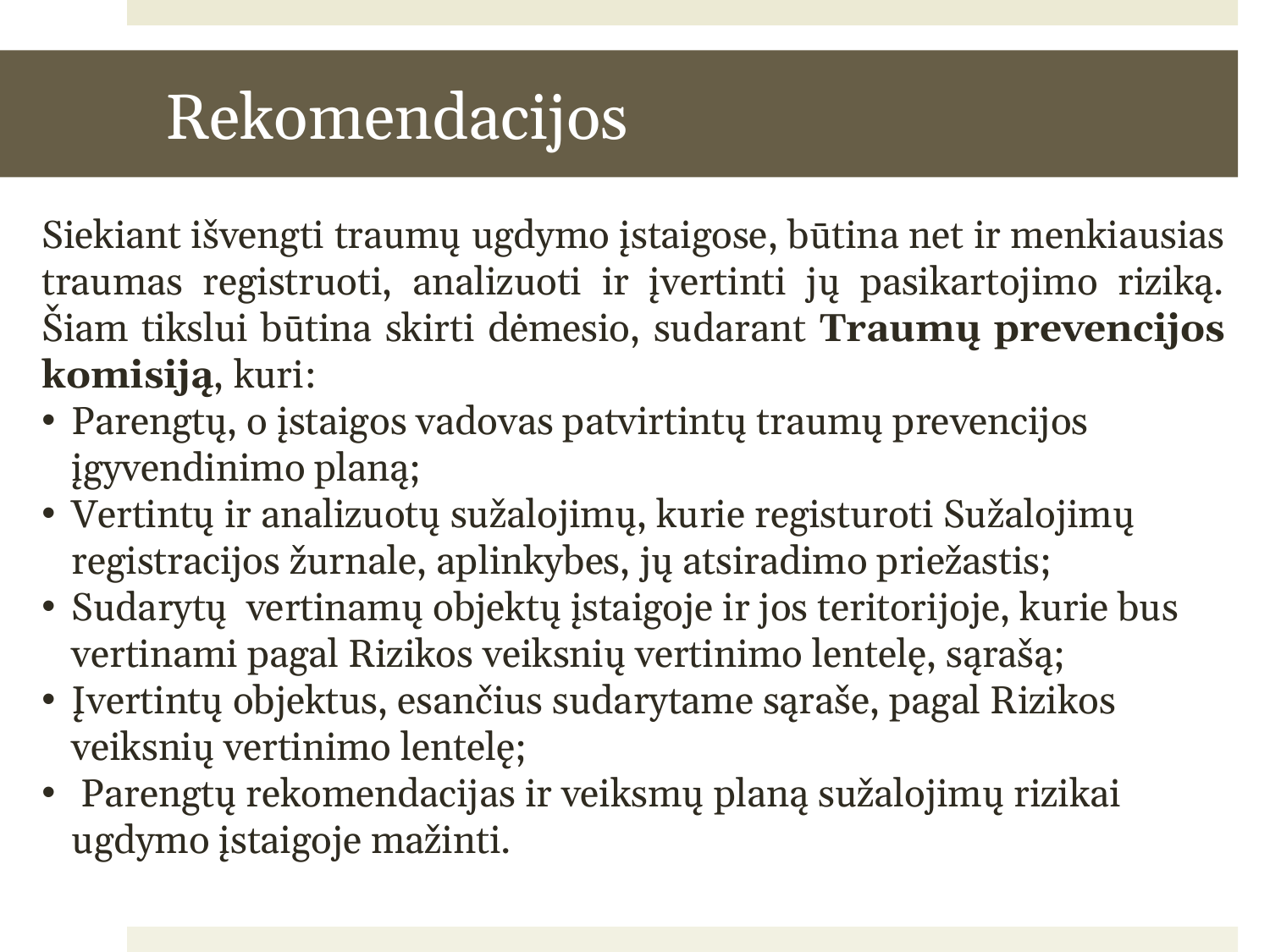

# Rekomendacijos
Siekiant išvengti traumų ugdymo įstaigose, būtina net ir menkiausias traumas registruoti, analizuoti ir įvertinti jų pasikartojimo riziką. Šiam tikslui būtina skirti dėmesio, sudarant Traumų prevencijos komisiją, kuri:
Parengtų, o įstaigos vadovas patvirtintų traumų prevencijos įgyvendinimo planą;
Vertintų ir analizuotų sužalojimų, kurie registuroti Sužalojimų registracijos žurnale, aplinkybes, jų atsiradimo priežastis;
Sudarytų  vertinamų objektų įstaigoje ir jos teritorijoje, kurie bus vertinami pagal Rizikos veiksnių vertinimo lentelę, sąrašą;
Įvertintų objektus, esančius sudarytame sąraše, pagal Rizikos veiksnių vertinimo lentelę;
 Parengtų rekomendacijas ir veiksmų planą sužalojimų rizikai ugdymo įstaigoje mažinti.